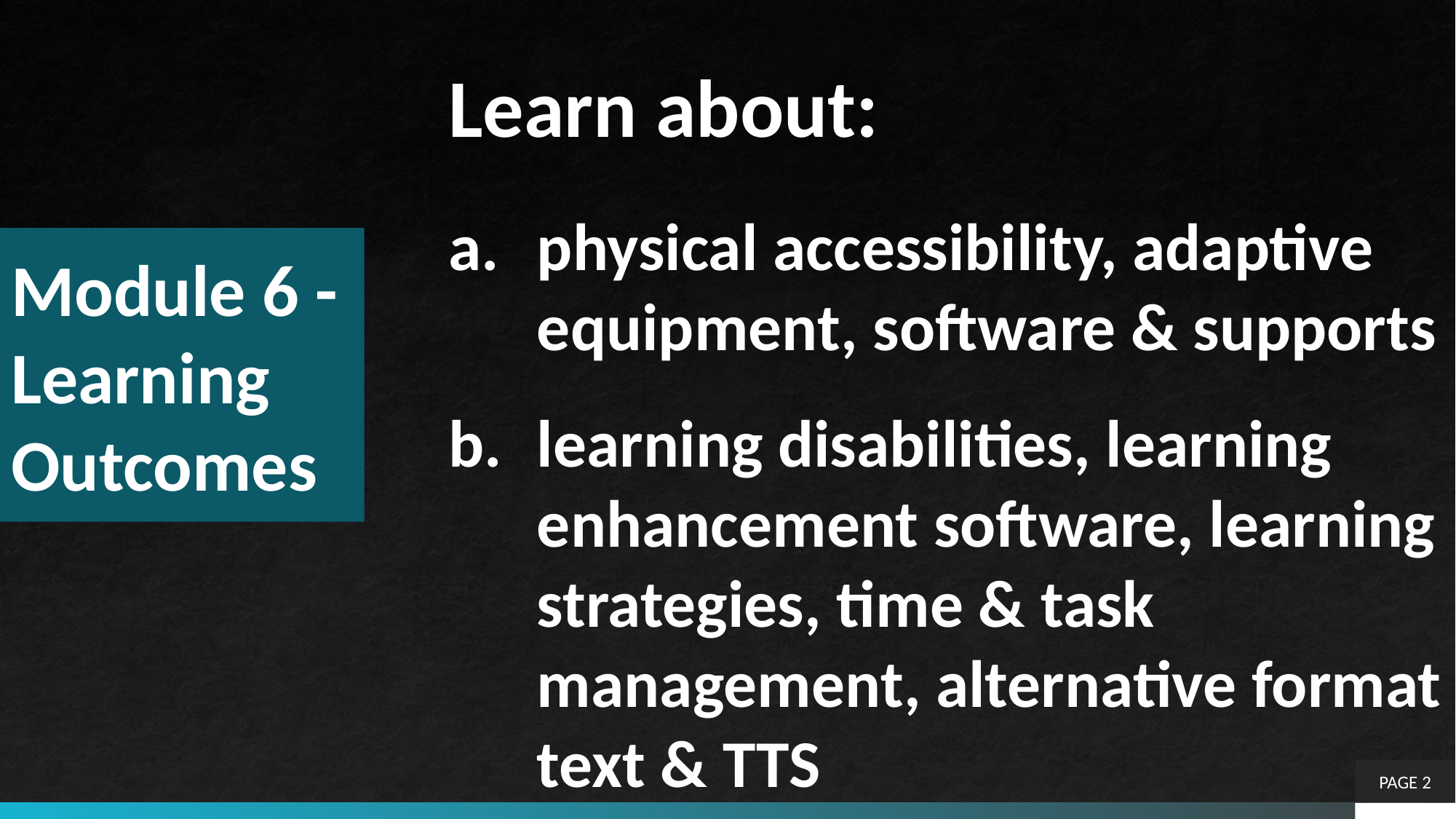

Learn about:

physical accessibility, adaptive equipment, software & supports
learning disabilities, learning enhancement software, learning strategies, time & task management, alternative format text & TTS

# Module 6 - Learning Outcomes
PAGE 2